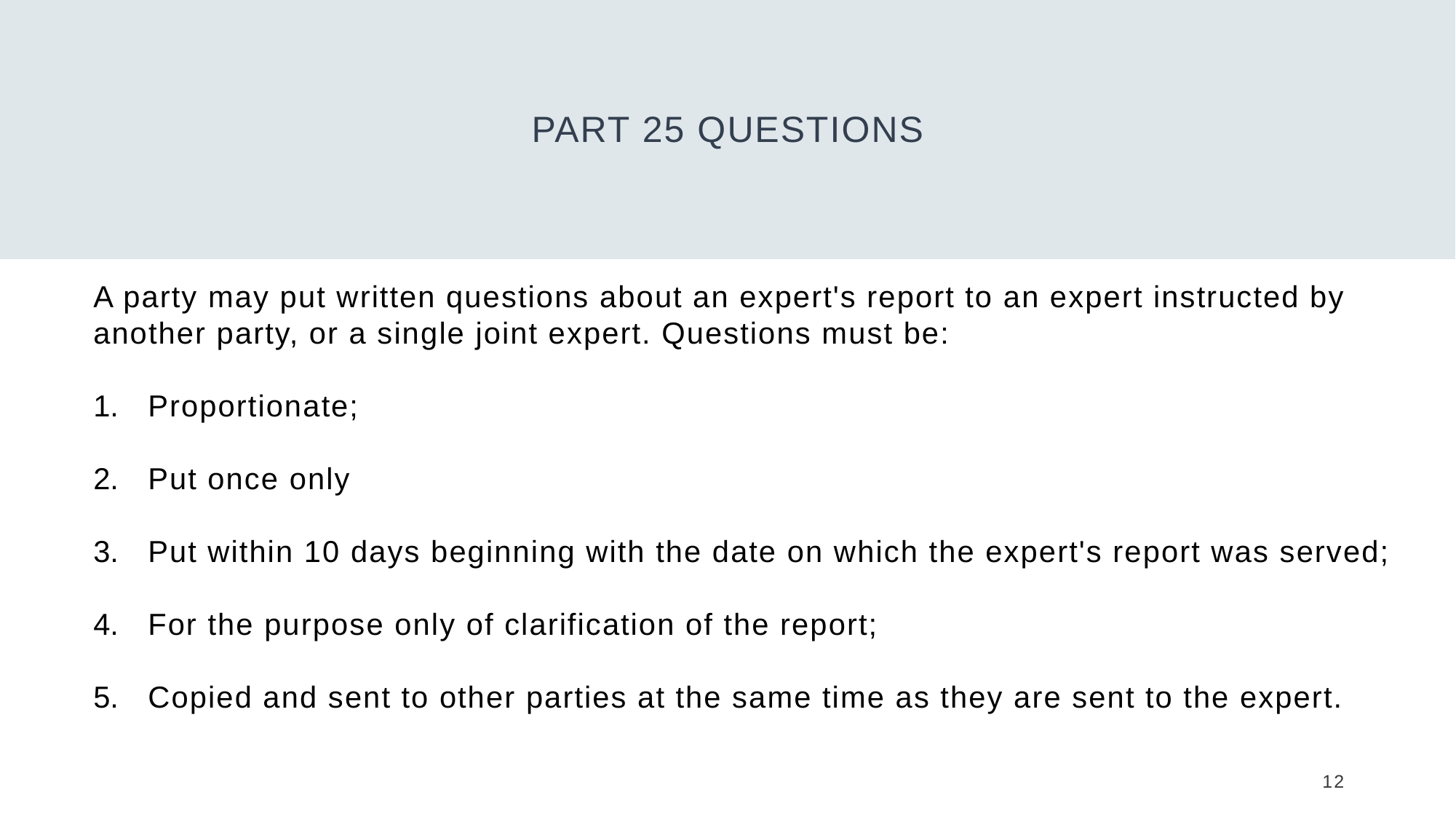

# Part 25 questions
A party may put written questions about an expert's report to an expert instructed by another party, or a single joint expert. Questions must be:

Proportionate;

Put once only

Put within 10 days beginning with the date on which the expert's report was served;

For the purpose only of clarification of the report;

Copied and sent to other parties at the same time as they are sent to the expert.
12